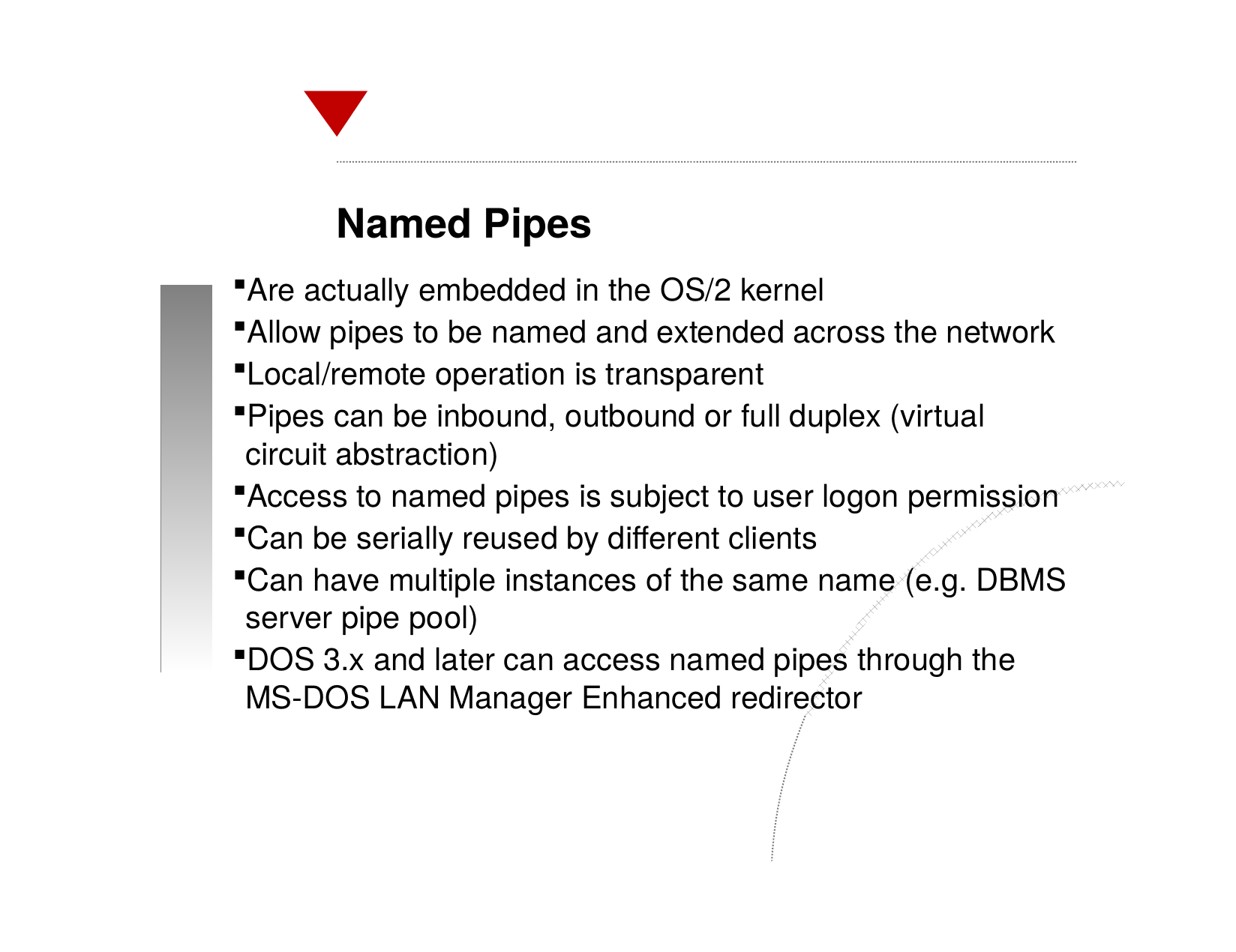

Named Pipes
Are actually embedded in the OS/2 kernel
Allow pipes to be named and extended across the network
Local/remote operation is transparent
Pipes can be inbound, outbound or full duplex (virtual circuit abstraction)
Access to named pipes is subject to user logon permission
Can be serially reused by different clients
Can have multiple instances of the same name (e.g. DBMS server pipe pool)
DOS 3.x and later can access named pipes through the MS-DOS LAN Manager Enhanced redirector